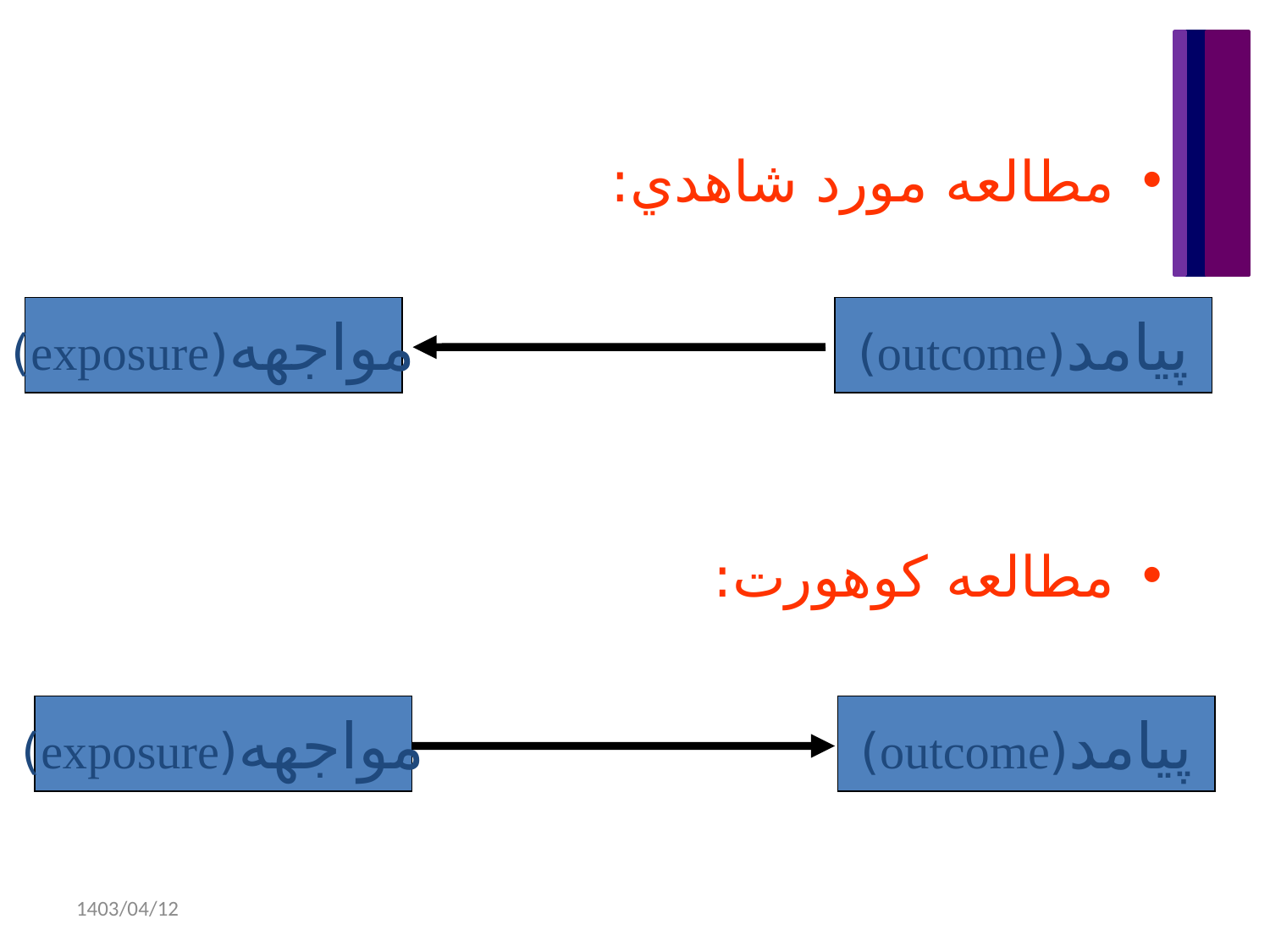

مطالعه مورد شاهدي:

مطالعه كوهورت:

مواجهه(exposure)
پیامد(outcome)

مواجهه(exposure)
پیامد(outcome)

1403/04/12
Ahmad Naghibzadeh-Tahami